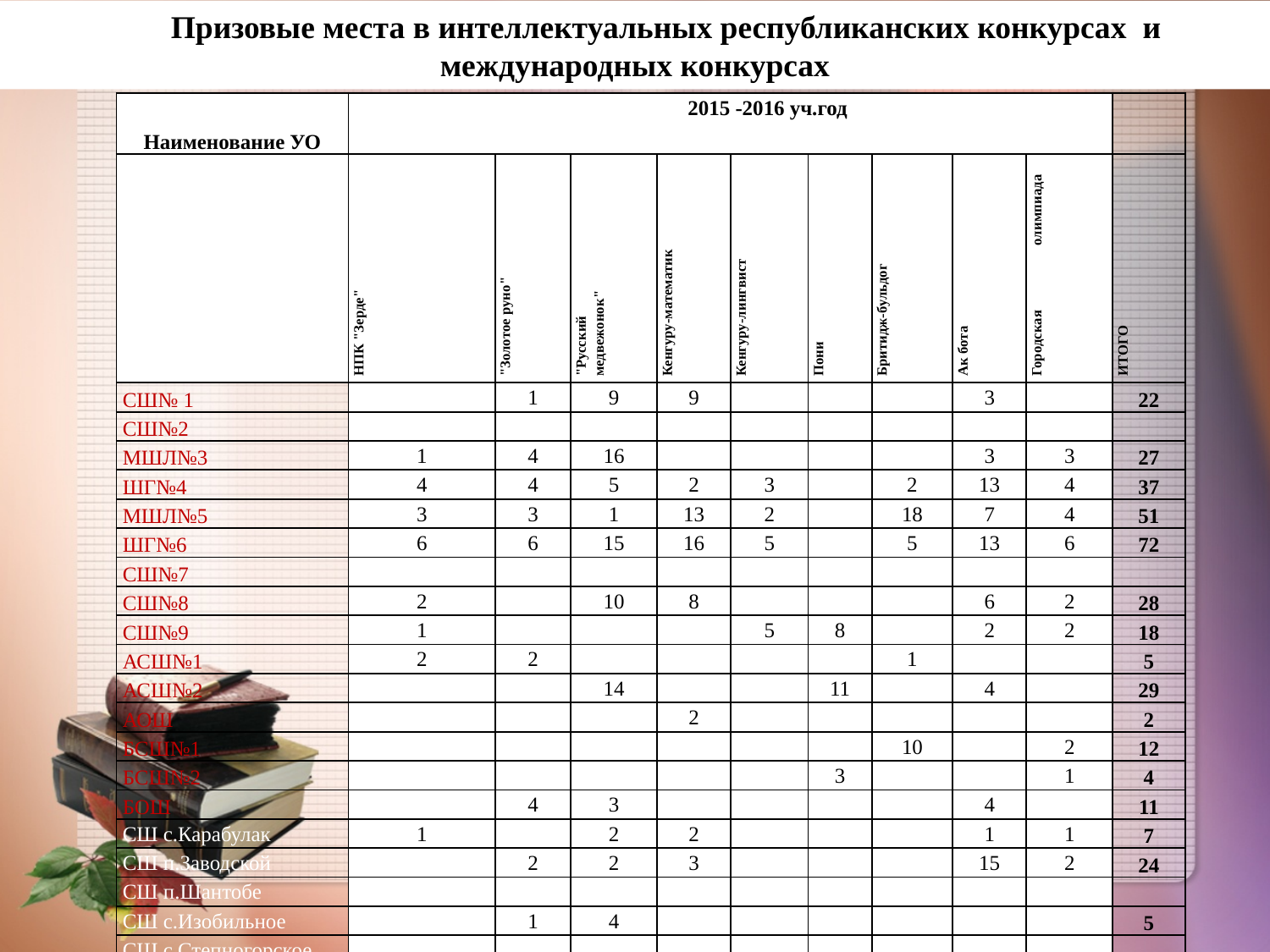

Призовые места в интеллектуальных республиканских конкурсах  и международных конкурсах
| Наименование УО | 2015 -2016 уч.год |  |  |  |  |  |  |  |  |  |
| --- | --- | --- | --- | --- | --- | --- | --- | --- | --- | --- |
|  | НПК "Зерде" | "Золотое руно" | "Русский медвежонок" | Кенгуру-математик | Кенгуру-лингвист | Пони | Бритидж-бульдог | Ак бота | Городская олимпиада | ИТОГО |
| СШ№ 1 |  | 1 | 9 | 9 |  |  |  | 3 |  | 22 |
| СШ№2 |  |  |  |  |  |  |  |  |  |  |
| МШЛ№3 | 1 | 4 | 16 |  |  |  |  | 3 | 3 | 27 |
| ШГ№4 | 4 | 4 | 5 | 2 | 3 |  | 2 | 13 | 4 | 37 |
| МШЛ№5 | 3 | 3 | 1 | 13 | 2 |  | 18 | 7 | 4 | 51 |
| ШГ№6 | 6 | 6 | 15 | 16 | 5 |  | 5 | 13 | 6 | 72 |
| СШ№7 |  |  |  |  |  |  |  |  |  |  |
| СШ№8 | 2 |  | 10 | 8 |  |  |  | 6 | 2 | 28 |
| СШ№9 | 1 |  |  |  | 5 | 8 |  | 2 | 2 | 18 |
| АСШ№1 | 2 | 2 |  |  |  |  | 1 |  |  | 5 |
| АСШ№2 |  |  | 14 |  |  | 11 |  | 4 |  | 29 |
| АОШ |  |  |  | 2 |  |  |  |  |  | 2 |
| БСШ№1 |  |  |  |  |  |  | 10 |  | 2 | 12 |
| БСШ№2 |  |  |  |  |  | 3 |  |  | 1 | 4 |
| БОШ |  | 4 | 3 |  |  |  |  | 4 |  | 11 |
| СШ с.Карабулак | 1 |  | 2 | 2 |  |  |  | 1 | 1 | 7 |
| СШ п.Заводской |  | 2 | 2 | 3 |  |  |  | 15 | 2 | 24 |
| СШ п.Шантобе |  |  |  |  |  |  |  |  |  |  |
| СШ с.Изобильное |  | 1 | 4 |  |  |  |  |  |  | 5 |
| СШ с.Степногорское |  |  |  |  |  |  |  |  |  |  |
| НШ с.Богенбай |  |  | 3 |  |  |  |  |  |  | 3 |
| СШс.Кырыккудык | 1 |  |  |  |  |  |  |  |  | 1 |
| Всего | 21 | 27 | 84 | 55 | 15 | 22 | 36 | 71 | 27 | 358 |